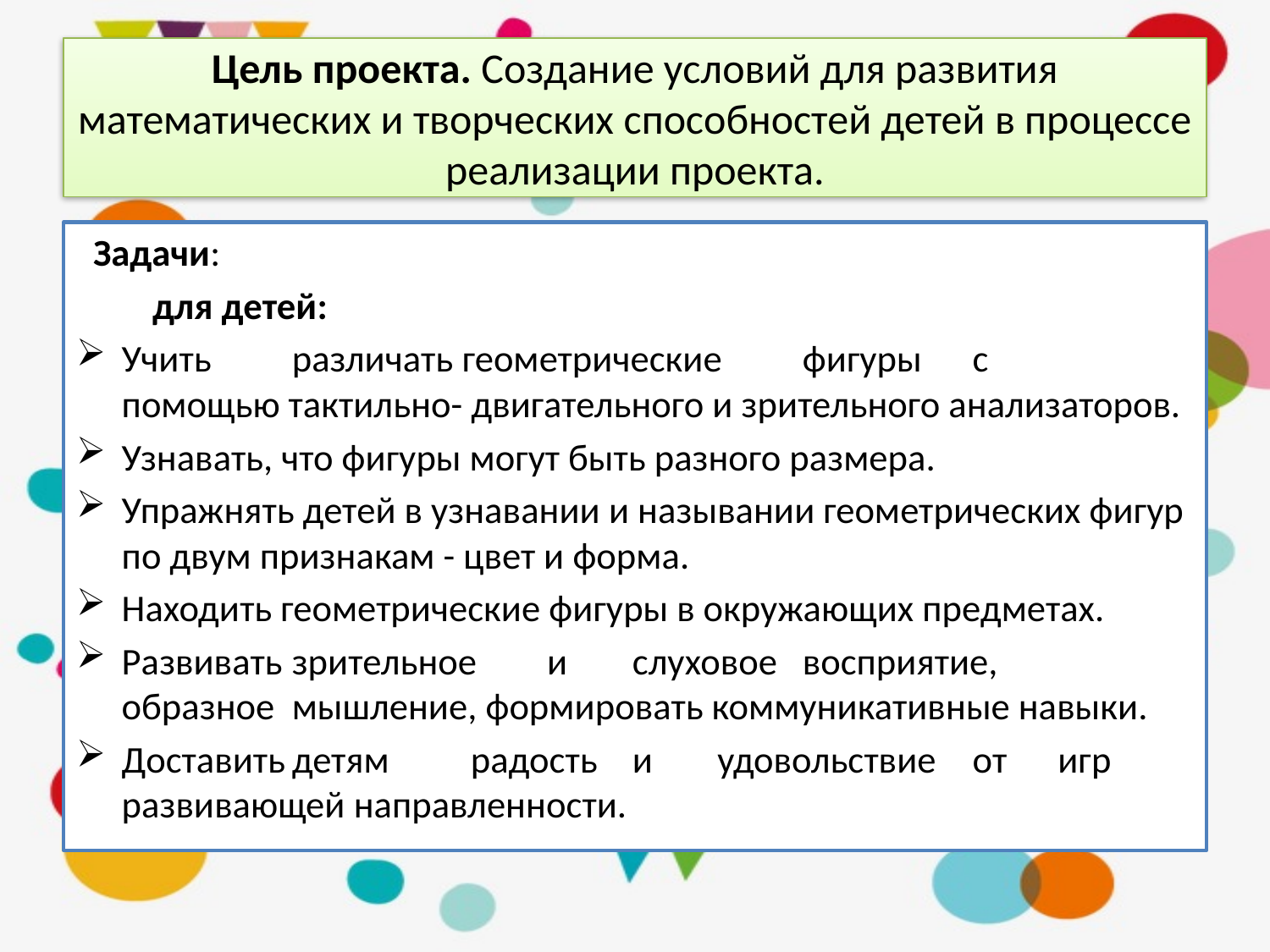

# Цель проекта. Создание условий для развития математических и творческих способностей детей в процессе реализации проекта.
  Задачи:
         для детей:
Учить	различать	геометрические	фигуры	с	помощью тактильно- двигательного и зрительного анализаторов.
Узнавать, что фигуры могут быть разного размера.
Упражнять детей в узнавании и назывании геометрических фигур по двум признакам - цвет и форма.
Находить геометрические фигуры в окружающих предметах.
Развивать	зрительное	и	слуховое	восприятие,	образное	мышление, формировать коммуникативные навыки.
Доставить	детям	 радость	и	удовольствие	от	игр	развивающей направленности.